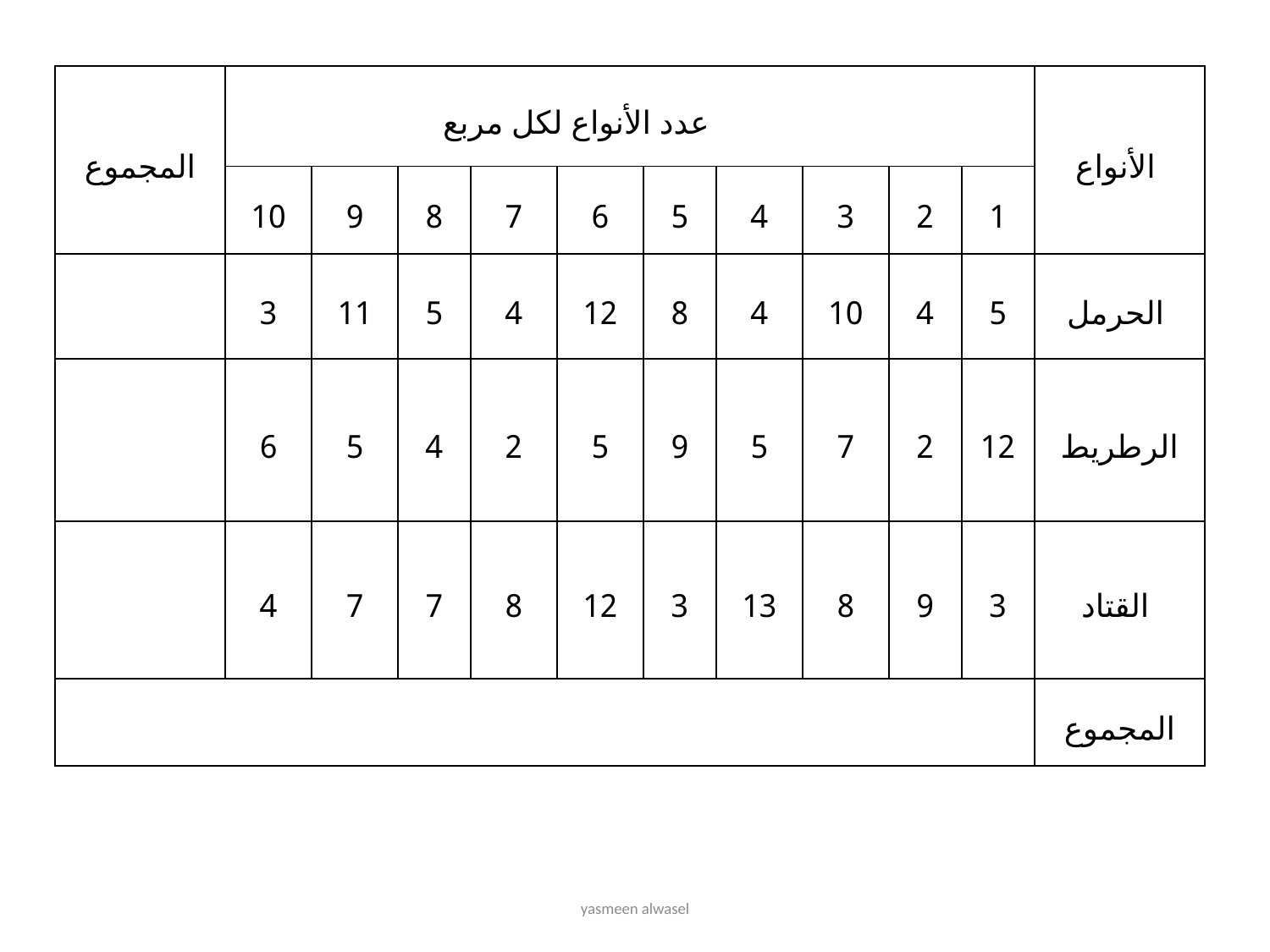

| المجموع | عدد الأنواع لكل مربع |  |  |  |  |  |  |  |  |  | الأنواع |
| --- | --- | --- | --- | --- | --- | --- | --- | --- | --- | --- | --- |
|  | 10 | 9 | 8 | 7 | 6 | 5 | 4 | 3 | 2 | 1 |  |
|  | 3 | 11 | 5 | 4 | 12 | 8 | 4 | 10 | 4 | 5 | الحرمل |
|  | 6 | 5 | 4 | 2 | 5 | 9 | 5 | 7 | 2 | 12 | الرطريط |
|  | 4 | 7 | 7 | 8 | 12 | 3 | 13 | 8 | 9 | 3 | القتاد |
|  |  |  |  |  |  |  |  |  |  |  | المجموع |
yasmeen alwasel